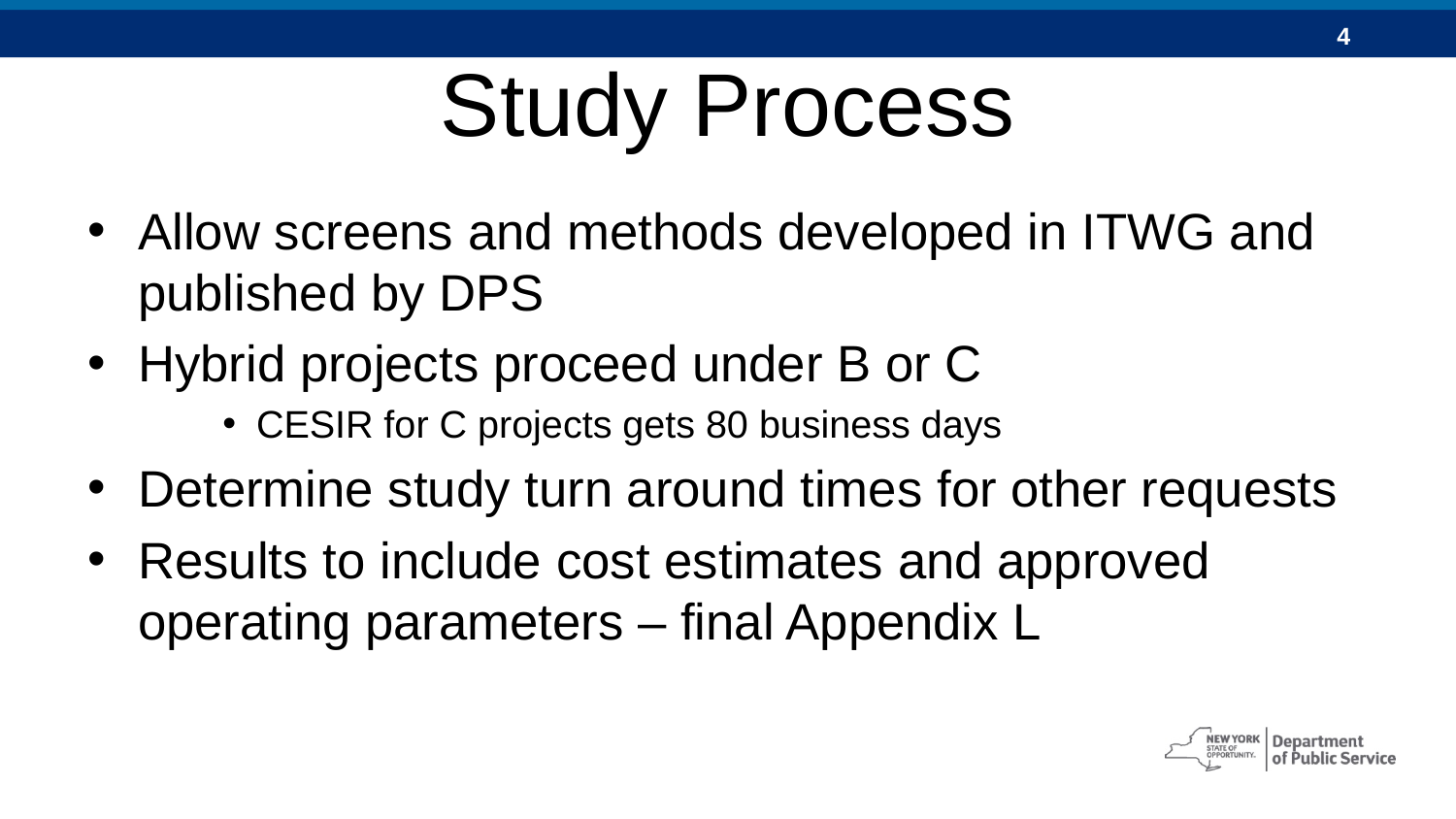

# Study Process
Allow screens and methods developed in ITWG and published by DPS
Hybrid projects proceed under B or C
CESIR for C projects gets 80 business days
Determine study turn around times for other requests
Results to include cost estimates and approved operating parameters – final Appendix L